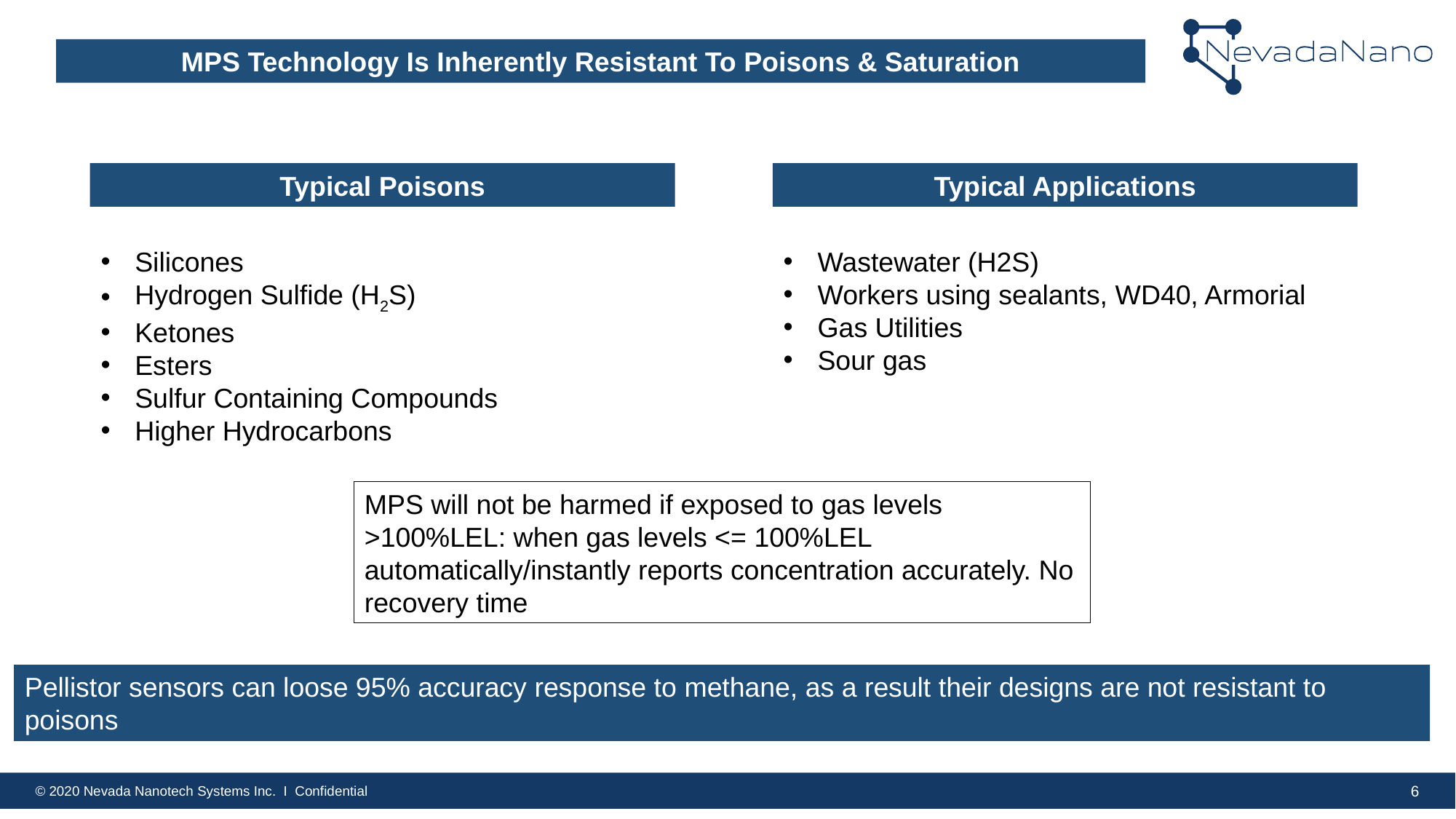

MPS Technology Is Inherently Resistant To Poisons & Saturation
Typical Poisons
Typical Applications
Silicones
Hydrogen Sulfide (H2S)
Ketones
Esters
Sulfur Containing Compounds
Higher Hydrocarbons
Wastewater (H2S)
Workers using sealants, WD40, Armorial
Gas Utilities
Sour gas

MPS will not be harmed if exposed to gas levels >100%LEL: when gas levels <= 100%LEL automatically/instantly reports concentration accurately. No recovery time
Pellistor sensors can loose 95% accuracy response to methane, as a result their designs are not resistant to poisons
6